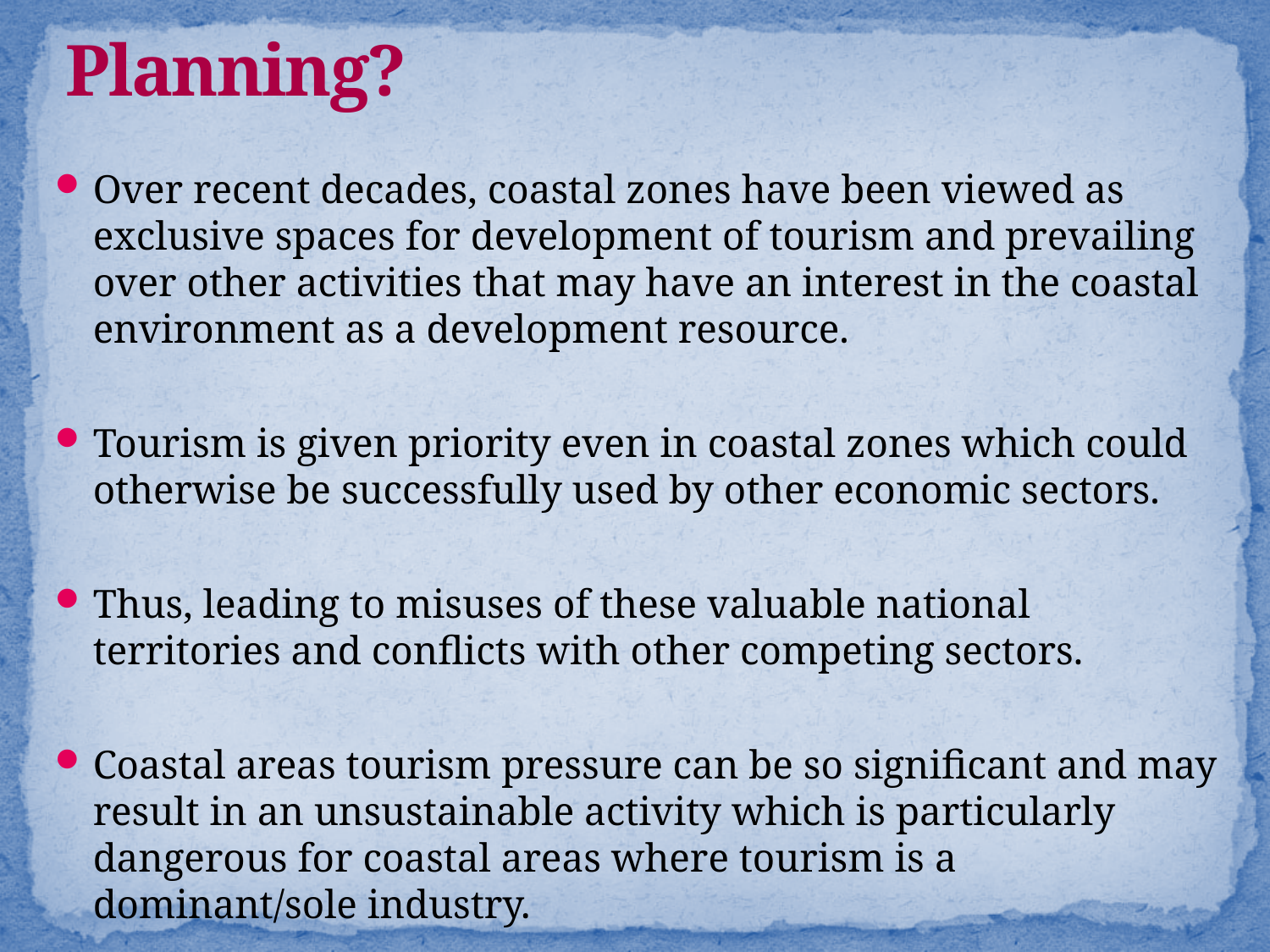

# Planning?
Over recent decades, coastal zones have been viewed as exclusive spaces for development of tourism and prevailing over other activities that may have an interest in the coastal environment as a development resource.

Tourism is given priority even in coastal zones which could otherwise be successfully used by other economic sectors.

Thus, leading to misuses of these valuable national territories and conflicts with other competing sectors.

Coastal areas tourism pressure can be so significant and may result in an unsustainable activity which is particularly dangerous for coastal areas where tourism is a dominant/sole industry.